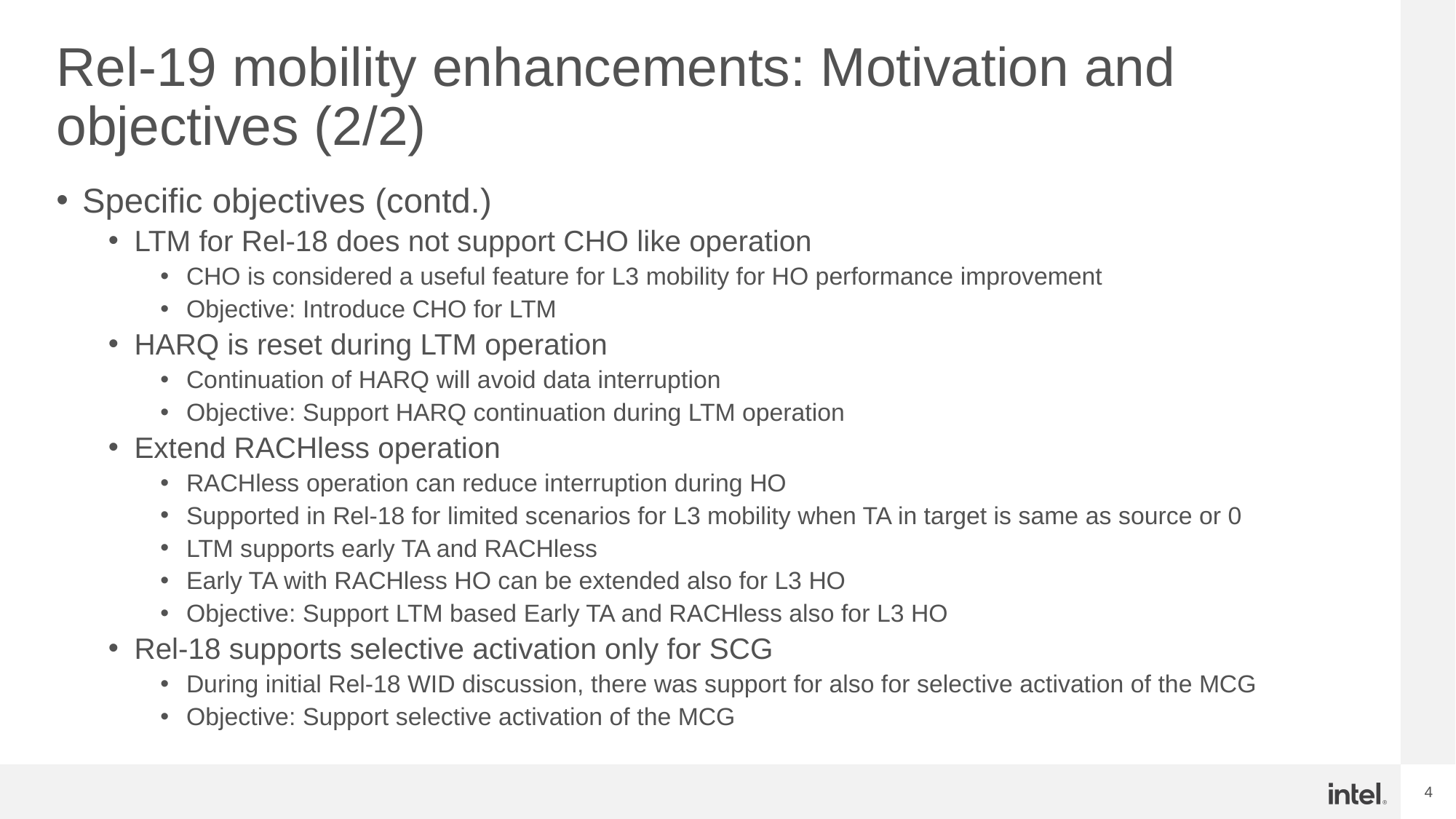

# Rel-19 mobility enhancements: Motivation and objectives (2/2)
Specific objectives (contd.)
LTM for Rel-18 does not support CHO like operation
CHO is considered a useful feature for L3 mobility for HO performance improvement
Objective: Introduce CHO for LTM
HARQ is reset during LTM operation
Continuation of HARQ will avoid data interruption
Objective: Support HARQ continuation during LTM operation
Extend RACHless operation
RACHless operation can reduce interruption during HO
Supported in Rel-18 for limited scenarios for L3 mobility when TA in target is same as source or 0
LTM supports early TA and RACHless
Early TA with RACHless HO can be extended also for L3 HO
Objective: Support LTM based Early TA and RACHless also for L3 HO
Rel-18 supports selective activation only for SCG
During initial Rel-18 WID discussion, there was support for also for selective activation of the MCG
Objective: Support selective activation of the MCG